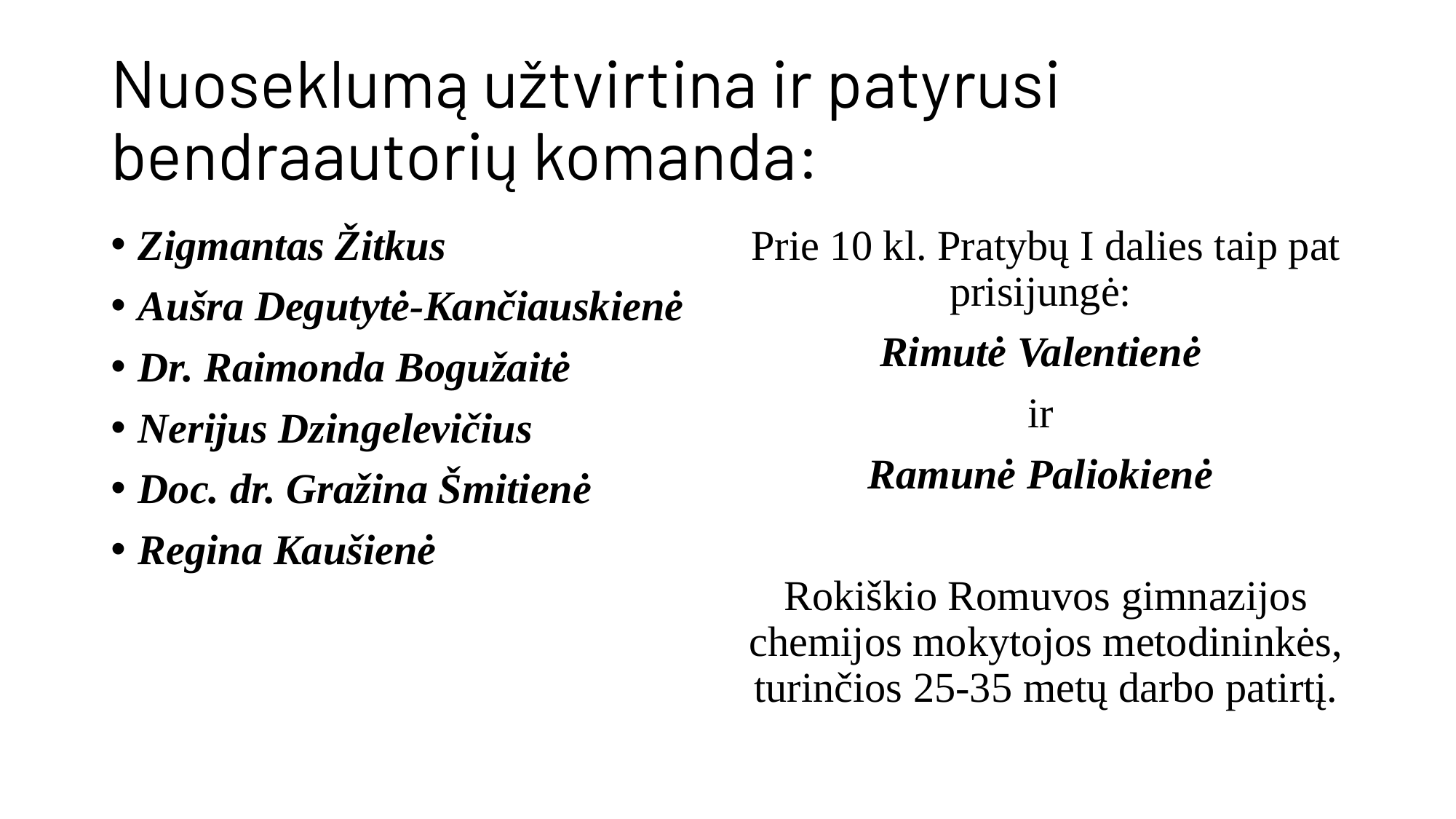

# Nuoseklumą užtvirtina ir patyrusi bendraautorių komanda:
Zigmantas Žitkus
Aušra Degutytė-Kančiauskienė
Dr. Raimonda Bogužaitė
Nerijus Dzingelevičius
Doc. dr. Gražina Šmitienė
Regina Kaušienė

Prie 10 kl. Pratybų I dalies taip pat prisijungė:
Rimutė Valentienė
ir
Ramunė Paliokienė

Rokiškio Romuvos gimnazijos chemijos mokytojos metodininkės, turinčios 25-35 metų darbo patirtį.